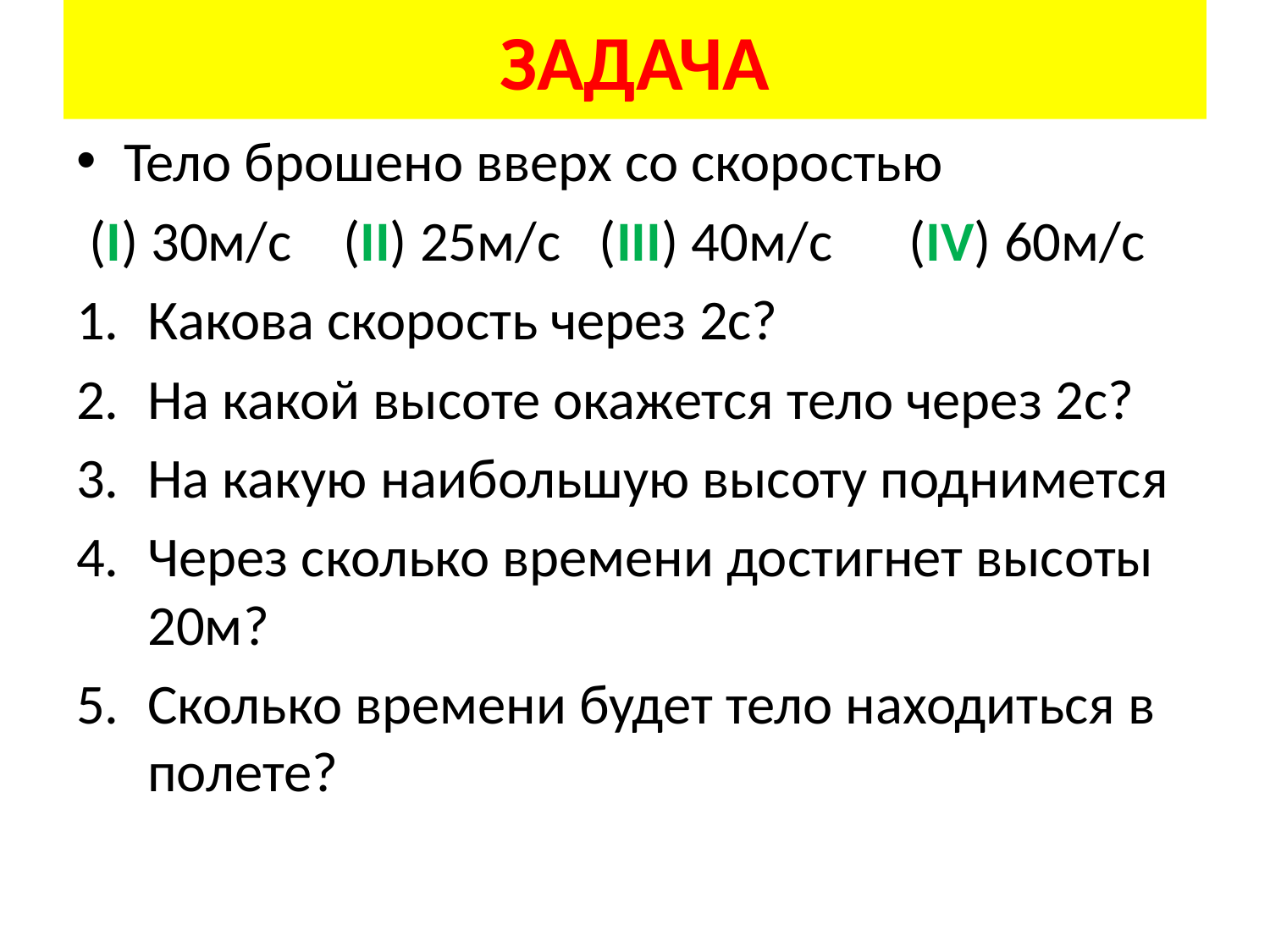

# ЗАДАЧА
Тело брошено вверх со скоростью
 (I) 30м/с    (II) 25м/с   (III) 40м/с      (IV) 60м/с
Какова скорость через 2с?
На какой высоте окажется тело через 2с?
На какую наибольшую высоту поднимется
Через сколько времени достигнет высоты 20м?
Сколько времени будет тело находиться в полете?